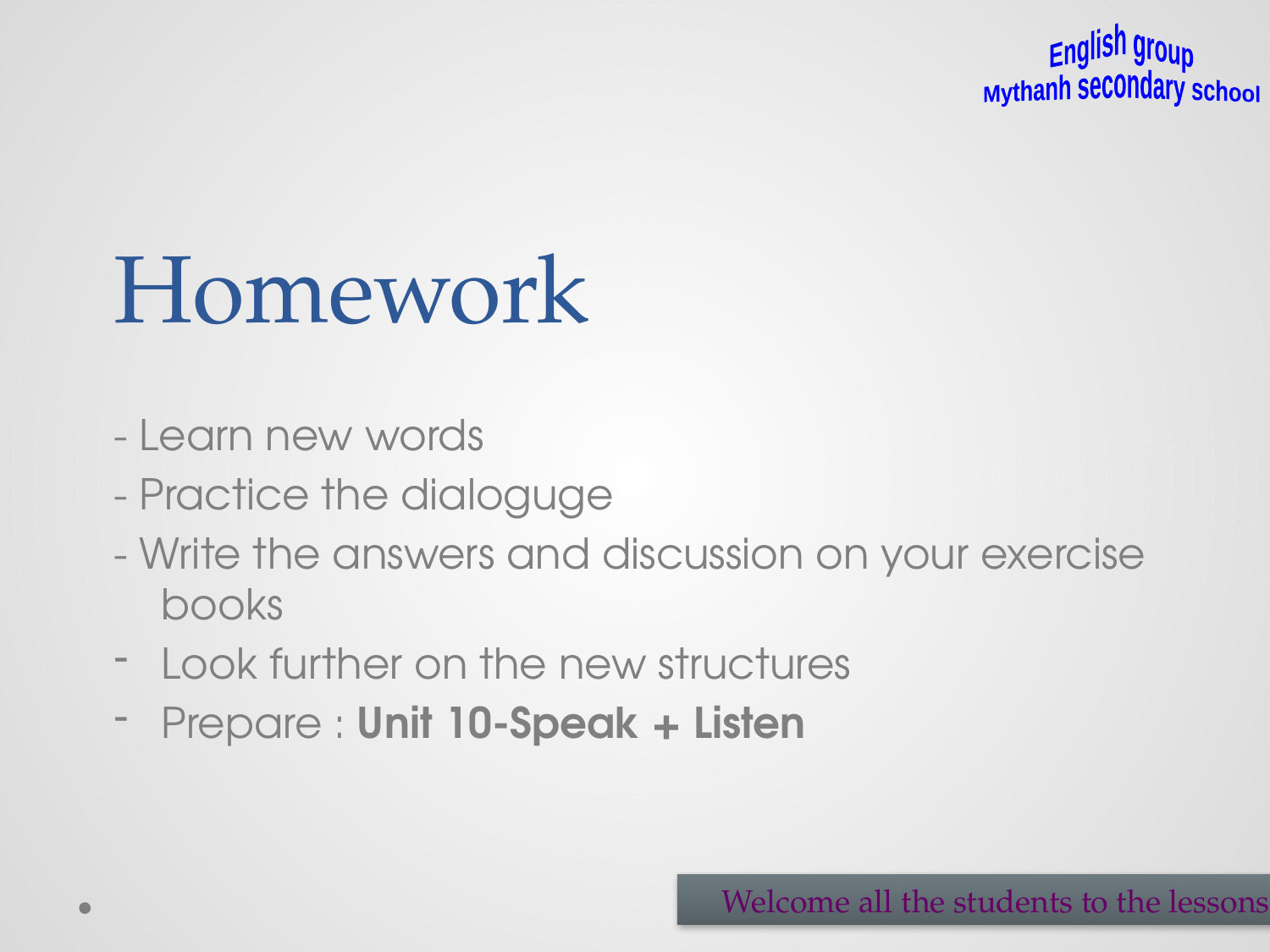

English group
Mythanh secondary school
# Homework
- Learn new words
- Practice the dialoguge
- Write the answers and discussion on your exercise books
Look further on the new structures
Prepare : Unit 10-Speak + Listen
    Welcome all the students to the lessons of English group - My Thanh Secondary school.